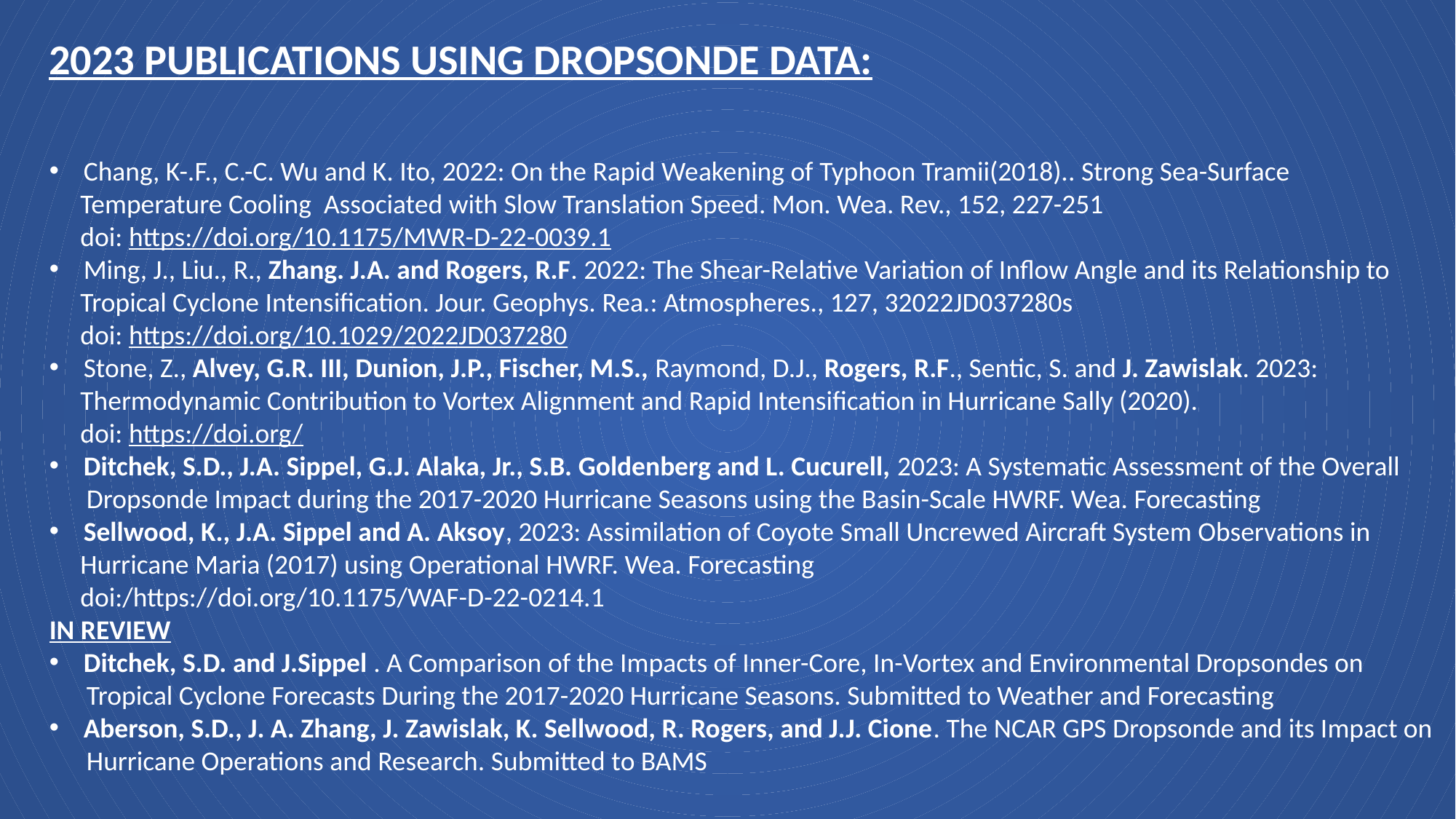

2023 PUBLICATIONS USING DROPSONDE DATA:
Chang, K-.F., C.-C. Wu and K. Ito, 2022: On the Rapid Weakening of Typhoon Tramii(2018).. Strong Sea-Surface
     Temperature Cooling  Associated with Slow Translation Speed. Mon. Wea. Rev., 152, 227-251
     doi: https://doi.org/10.1175/MWR-D-22-0039.1
Ming, J., Liu., R., Zhang. J.A. and Rogers, R.F. 2022: The Shear-Relative Variation of Inflow Angle and its Relationship to
     Tropical Cyclone Intensification. Jour. Geophys. Rea.: Atmospheres., 127, 32022JD037280s
     doi: https://doi.org/10.1029/2022JD037280
Stone, Z., Alvey, G.R. III, Dunion, J.P., Fischer, M.S., Raymond, D.J., Rogers, R.F., Sentic, S. and J. Zawislak. 2023:
     Thermodynamic Contribution to Vortex Alignment and Rapid Intensification in Hurricane Sally (2020).
     doi: https://doi.org/
Ditchek, S.D., J.A. Sippel, G.J. Alaka, Jr., S.B. Goldenberg and L. Cucurell, 2023: A Systematic Assessment of the Overall
      Dropsonde Impact during the 2017-2020 Hurricane Seasons using the Basin-Scale HWRF. Wea. Forecasting
Sellwood, K., J.A. Sippel and A. Aksoy, 2023: Assimilation of Coyote Small Uncrewed Aircraft System Observations in
     Hurricane Maria (2017) using Operational HWRF. Wea. Forecasting
     doi:/https://doi.org/10.1175/WAF-D-22-0214.1
IN REVIEW
Ditchek, S.D. and J.Sippel . A Comparison of the Impacts of Inner-Core, In-Vortex and Environmental Dropsondes on
      Tropical Cyclone Forecasts During the 2017-2020 Hurricane Seasons. Submitted to Weather and Forecasting
Aberson, S.D., J. A. Zhang, J. Zawislak, K. Sellwood, R. Rogers, and J.J. Cione. The NCAR GPS Dropsonde and its Impact on
      Hurricane Operations and Research. Submitted to BAMS